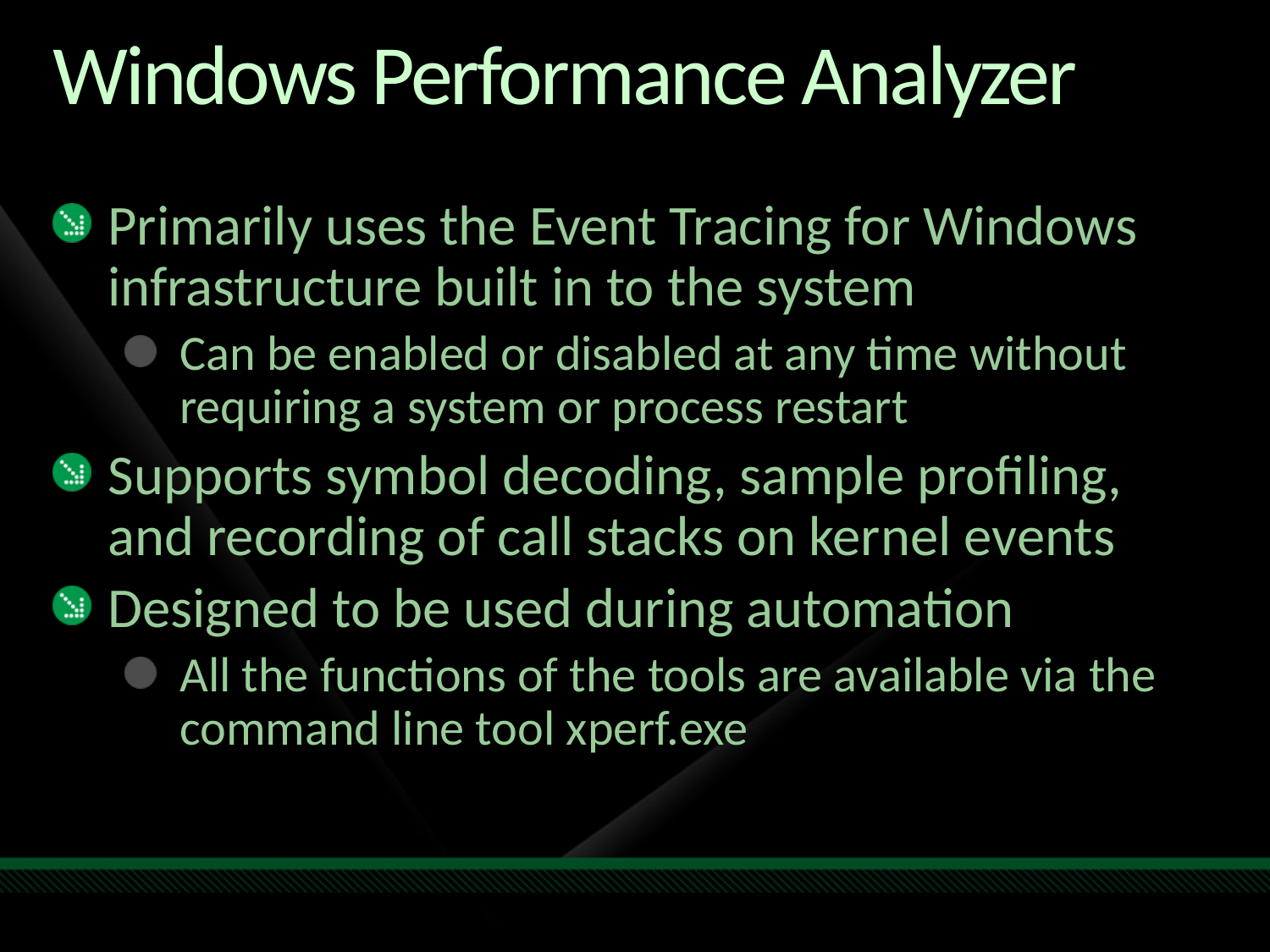

# Windows Performance Analyzer
Primarily uses the Event Tracing for Windows infrastructure built in to the system
Can be enabled or disabled at any time without requiring a system or process restart
Supports symbol decoding, sample profiling, and recording of call stacks on kernel events
Designed to be used during automation
All the functions of the tools are available via the command line tool xperf.exe